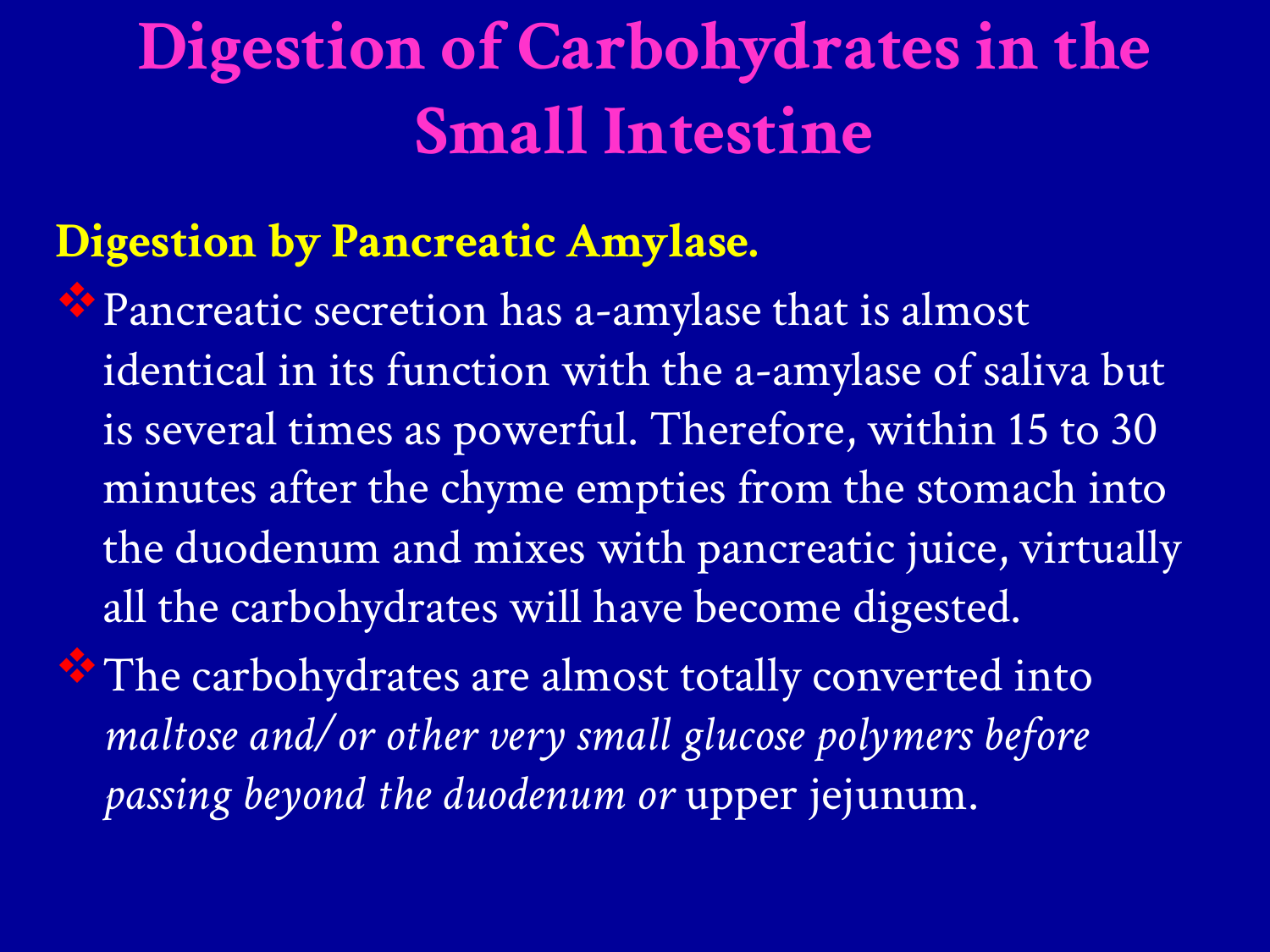

# Digestion of Carbohydrates in the Small Intestine
Digestion by Pancreatic Amylase.
Pancreatic secretion has a-amylase that is almost identical in its function with the a-amylase of saliva but is several times as powerful. Therefore, within 15 to 30 minutes after the chyme empties from the stomach into the duodenum and mixes with pancreatic juice, virtually all the carbohydrates will have become digested.
The carbohydrates are almost totally converted into maltose and/or other very small glucose polymers before passing beyond the duodenum or upper jejunum.